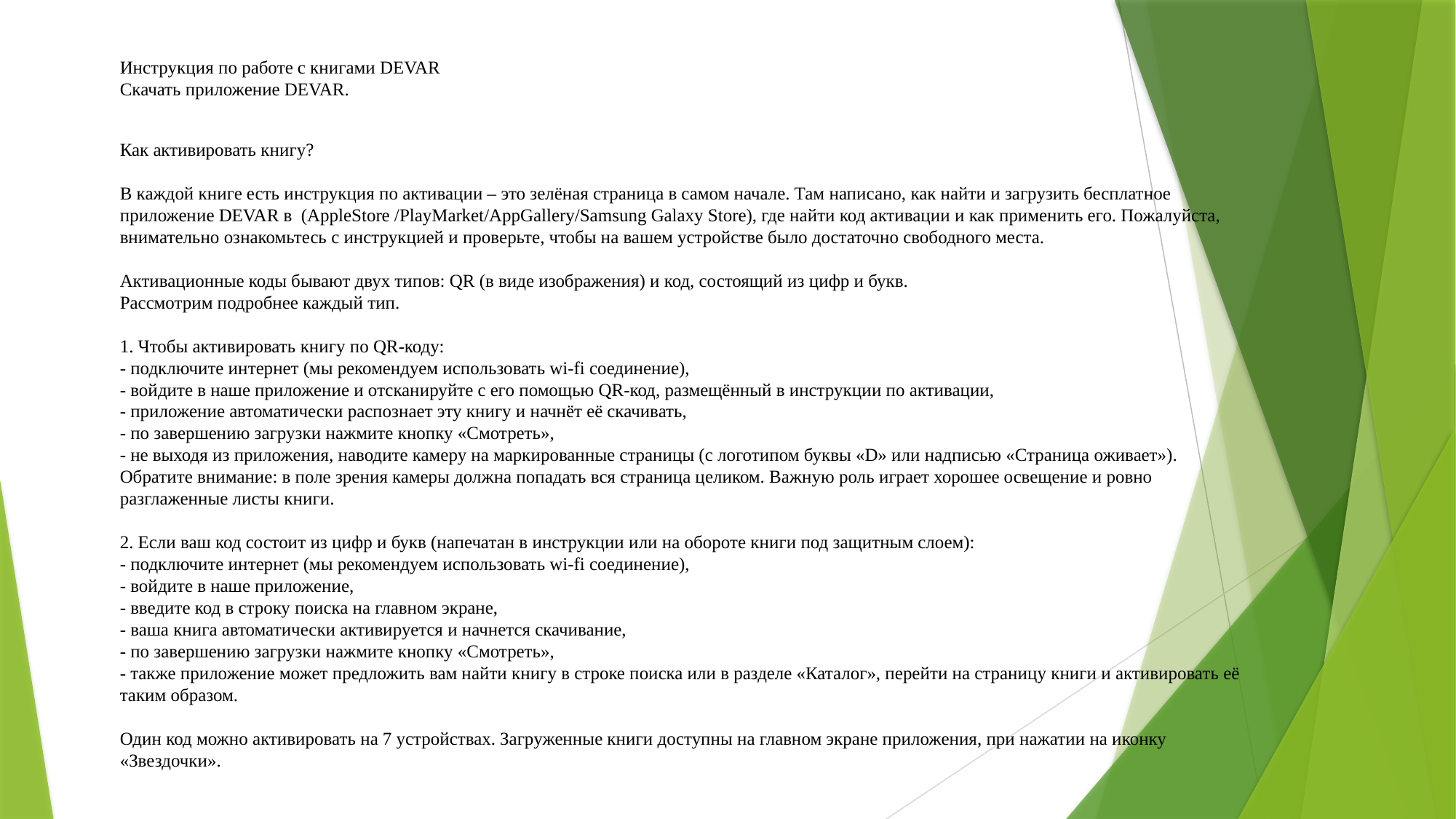

Инструкция по работе с книгами DEVAR
Скачать приложение DEVAR.

Как активировать книгу?
В каждой книге есть инструкция по активации – это зелёная страница в самом начале. Там написано, как найти и загрузить бесплатное приложение DEVAR в  (AppleStore /PlayMarket/AppGallery/Samsung Galaxy Store), где найти код активации и как применить его. Пожалуйста, внимательно ознакомьтесь с инструкцией и проверьте, чтобы на вашем устройстве было достаточно свободного места.
Активационные коды бывают двух типов: QR (в виде изображения) и код, состоящий из цифр и букв.
Рассмотрим подробнее каждый тип.
1. Чтобы активировать книгу по QR-коду:
- подключите интернет (мы рекомендуем использовать wi-fi соединение),
- войдите в наше приложение и отсканируйте с его помощью QR-код, размещённый в инструкции по активации,
- приложение автоматически распознает эту книгу и начнёт её скачивать,
- по завершению загрузки нажмите кнопку «Смотреть»,
- не выходя из приложения, наводите камеру на маркированные страницы (с логотипом буквы «D» или надписью «Страница оживает»).
Обратите внимание: в поле зрения камеры должна попадать вся страница целиком. Важную роль играет хорошее освещение и ровно разглаженные листы книги.
2. Если ваш код состоит из цифр и букв (напечатан в инструкции или на обороте книги под защитным слоем):
- подключите интернет (мы рекомендуем использовать wi-fi соединение),
- войдите в наше приложение,
- введите код в строку поиска на главном экране,
- ваша книга автоматически активируется и начнется скачивание,
- по завершению загрузки нажмите кнопку «Смотреть»,
- также приложение может предложить вам найти книгу в строке поиска или в разделе «Каталог», перейти на страницу книги и активировать её таким образом.
Один код можно активировать на 7 устройствах. Загруженные книги доступны на главном экране приложения, при нажатии на иконку «Звездочки».